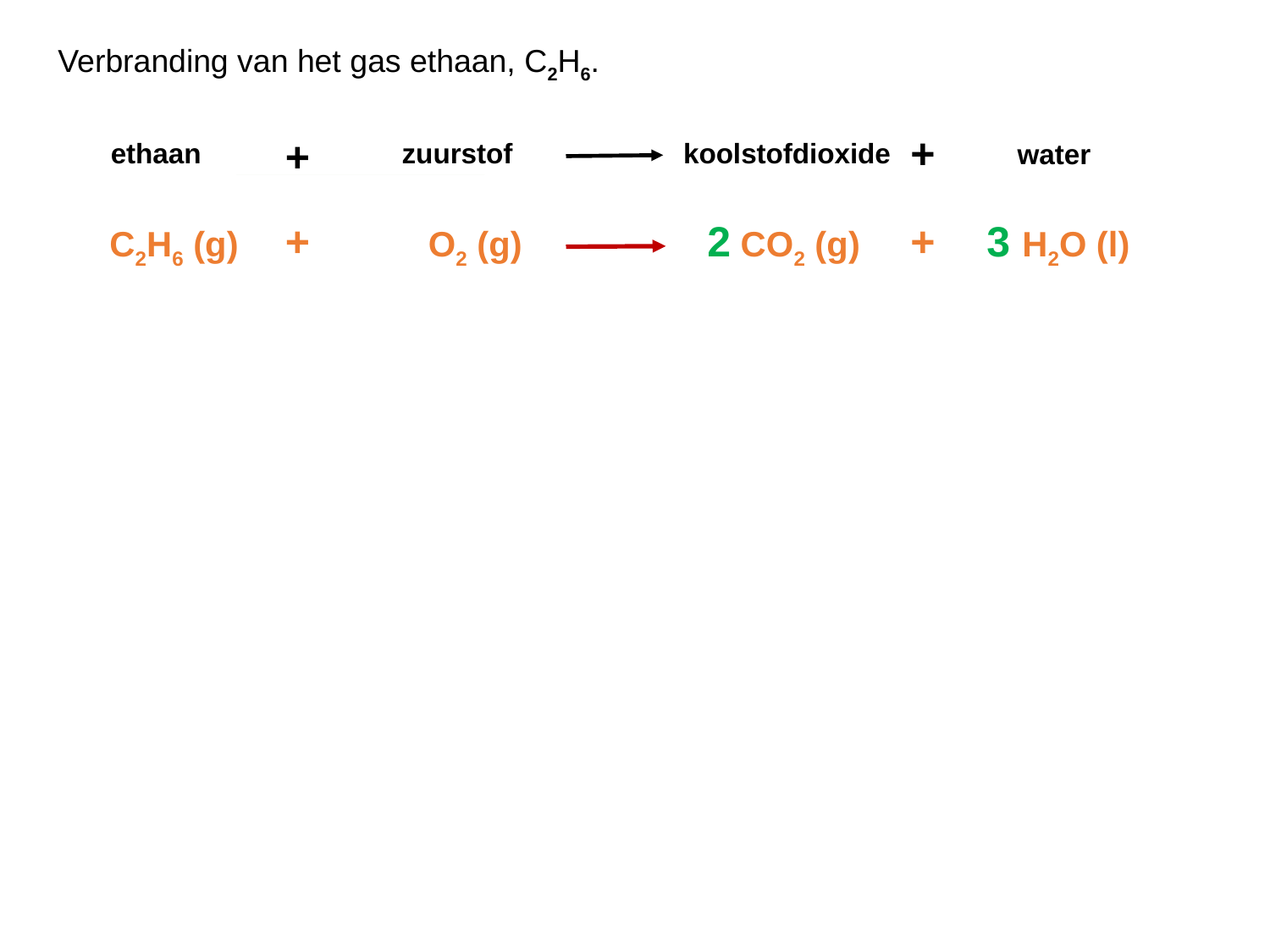

Verbranding van het gas ethaan, C2H6.
+
+
koolstofdioxide
zuurstof
ethaan
 water

+
  2 C2H6 (g)            3½          O2 (g)                   2 CO2 (g)             3 H2O (l)
+